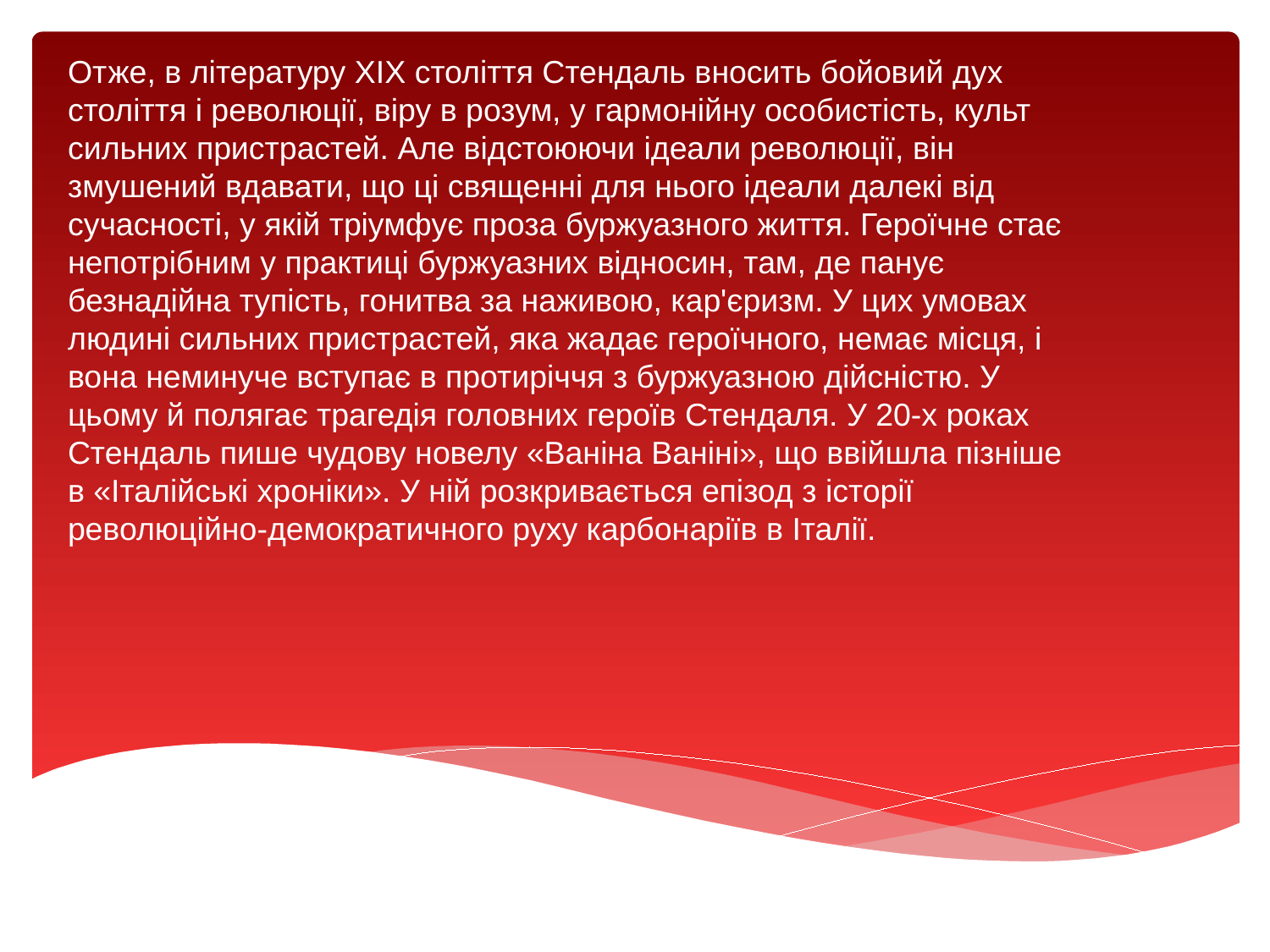

# Отже, в літературу XIX століття Стендаль вносить бойовий дух століття і революції, віру в розум, у гармонійну особистість, культ сильних пристрастей. Але відстоюючи ідеали революції, він змушений вдавати, що ці священні для нього ідеали далекі від сучасності, у якій тріумфує проза буржуазного життя. Героїчне стає непотрібним у практиці буржуазних відносин, там, де панує безнадійна тупість, гонитва за наживою, кар'єризм. У цих умовах людині сильних пристрастей, яка жадає героїчного, немає місця, і вона неминуче вступає в протиріччя з буржуазною дійсністю. У цьому й полягає трагедія головних героїв Стендаля. У 20-х роках Стендаль пише чудову новелу «Ваніна Ваніні», що ввійшла пізніше в «Італійські хроніки». У ній розкривається епізод з історії революційно-демократичного руху карбонаріїв в Італії.